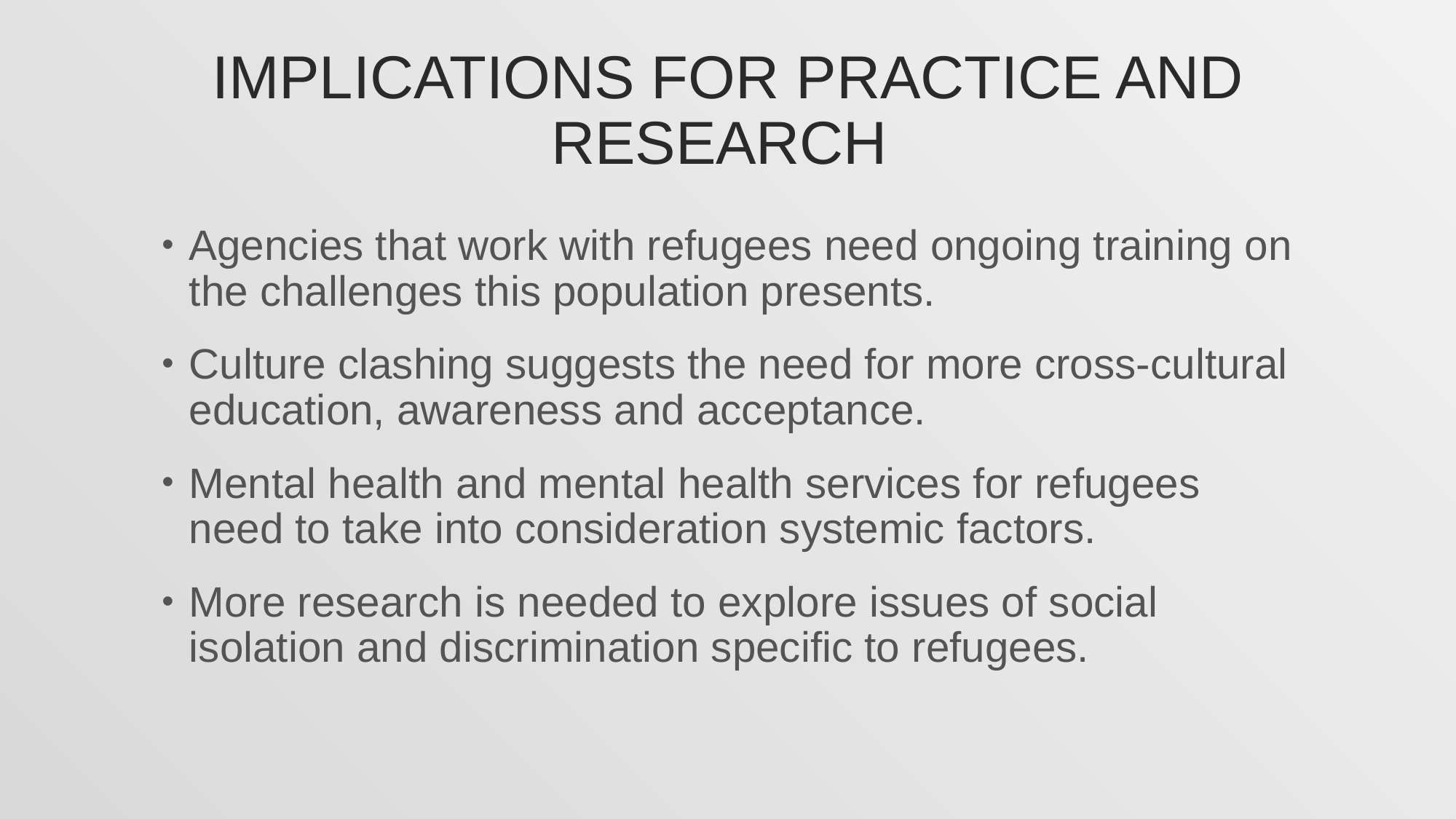

# Implications for practice and Research
Agencies that work with refugees need ongoing training on the challenges this population presents.
Culture clashing suggests the need for more cross-cultural education, awareness and acceptance.
Mental health and mental health services for refugees need to take into consideration systemic factors.
More research is needed to explore issues of social isolation and discrimination specific to refugees.